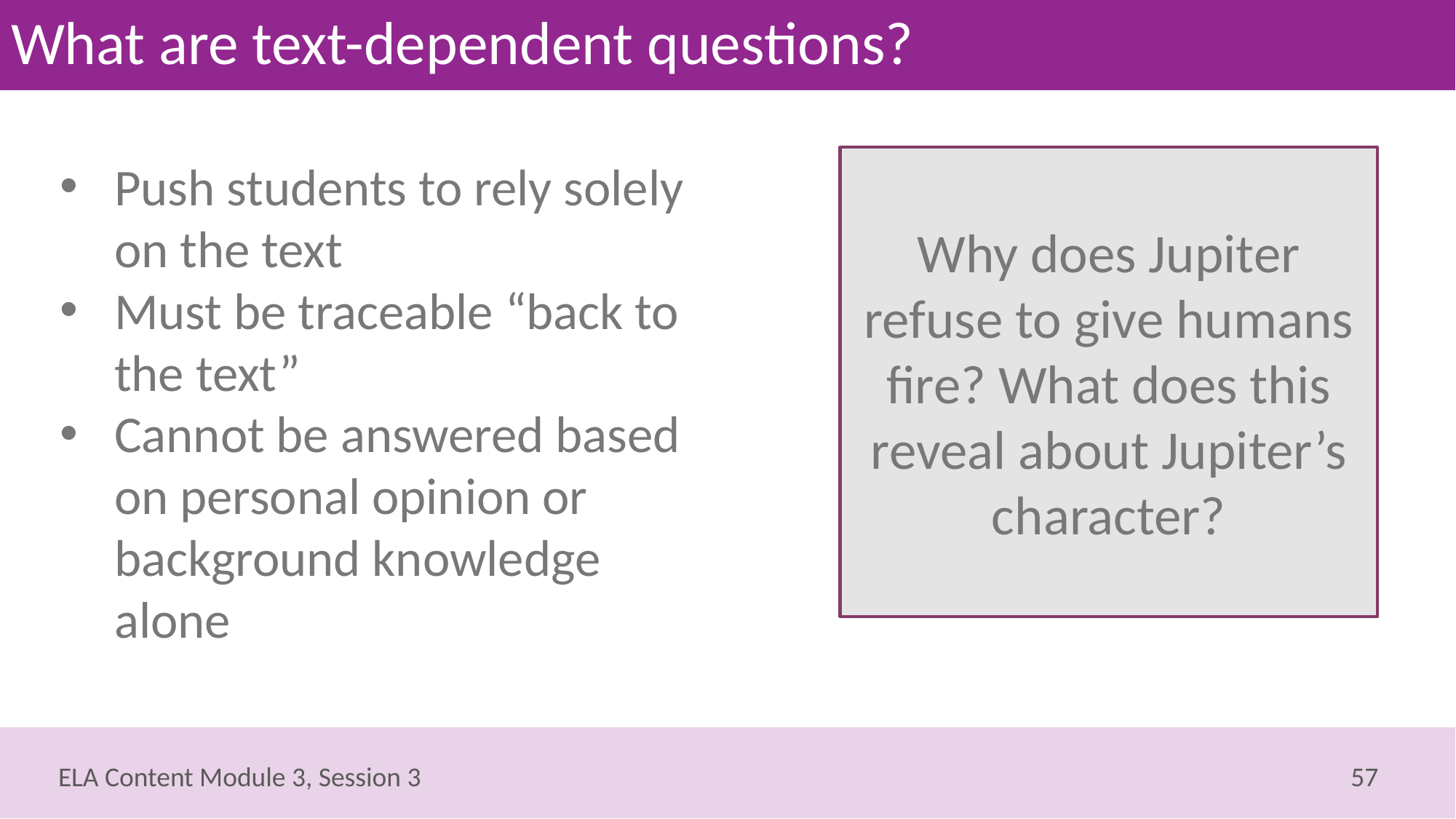

# What are text-dependent questions?

Why does Jupiter refuse to give humans fire? What does this reveal about Jupiter’s character?

Push students to rely solely on the text
Must be traceable “back to the text”
Cannot be answered based on personal opinion or background knowledge alone
57